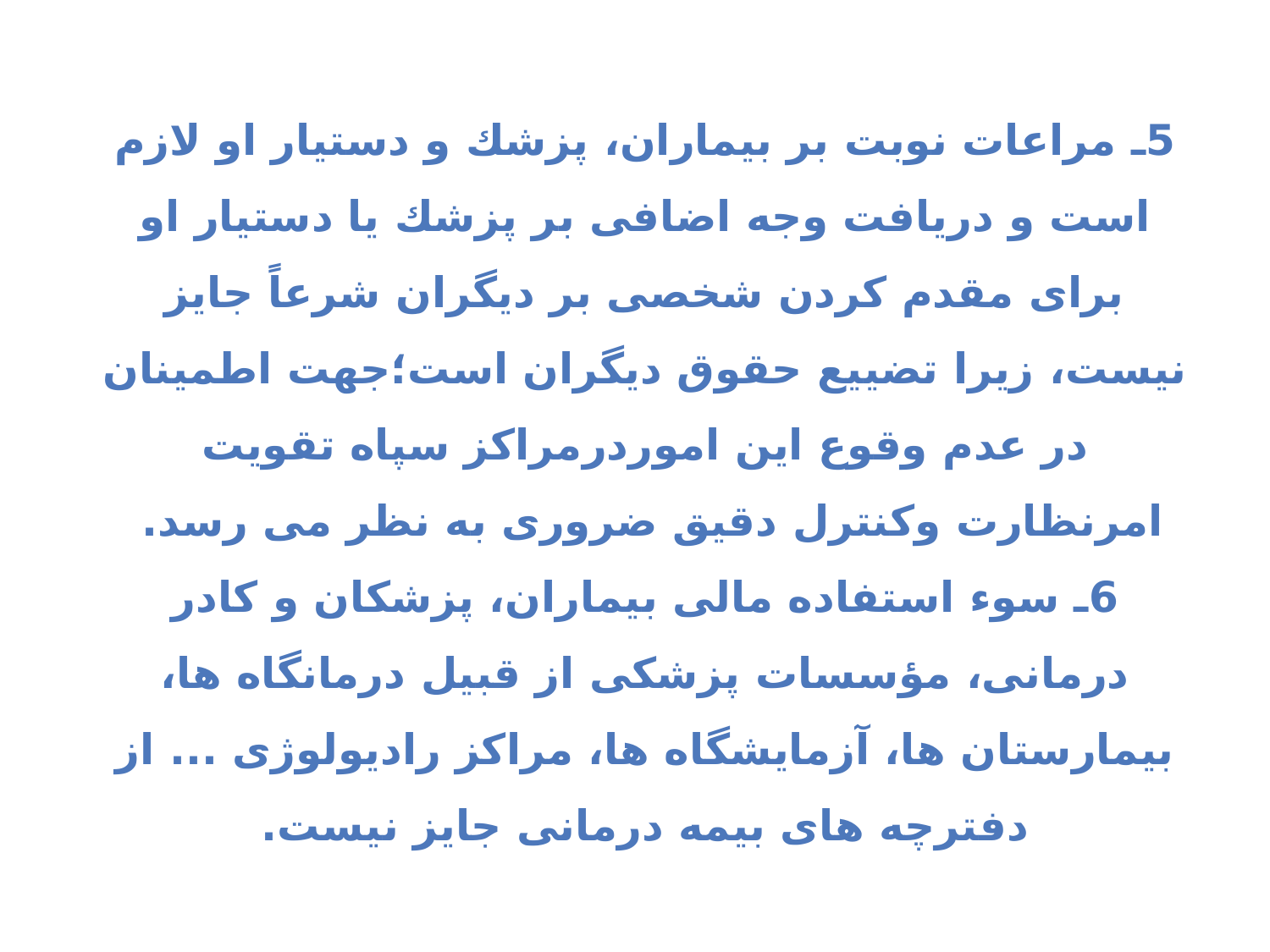

5ـ مراعات نوبت بر بيماران، پزشك و دستيار او لازم است و دريافت وجه اضافى بر پزشك يا دستيار او براى مقدم كردن شخصى بر ديگران شرعاً جايز نيست، زيرا تضييع حقوق ديگران است؛جهت اطمینان در عدم وقوع این اموردرمراکز سپاه تقویت امرنظارت وکنترل دقیق ضروری به نظر می رسد.
6ـ سوء استفاده مالى بيماران، پزشكان و كادر درمانى، مؤسسات پزشكى از قبيل درمانگاه ها، بيمارستان ها، آزمايشگاه ها، مراكز راديولوژى ... از دفترچه هاى بيمه درمانى جايز نيست.